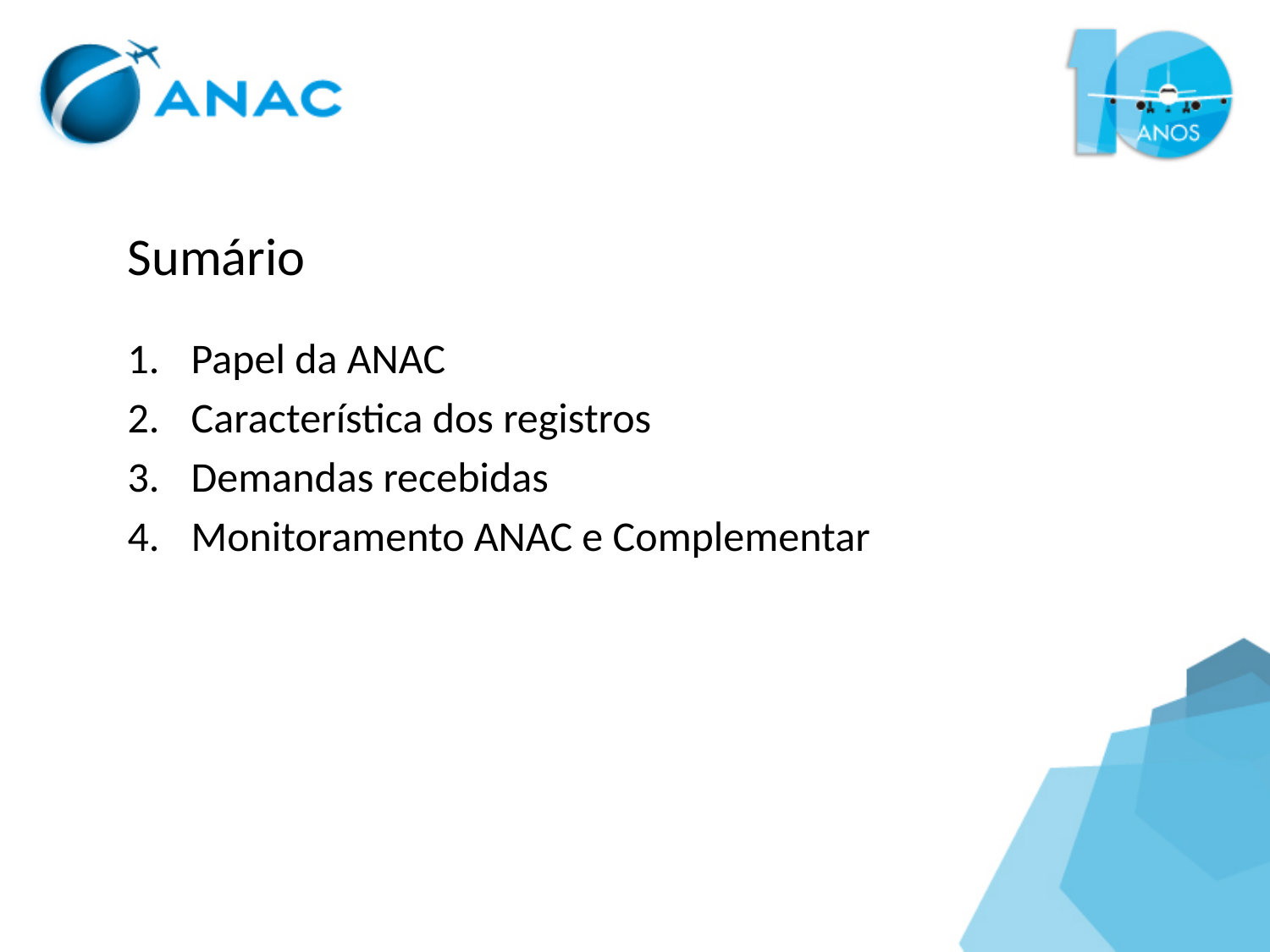

Sumário

Papel da ANAC
Característica dos registros
Demandas recebidas
Monitoramento ANAC e Complementar